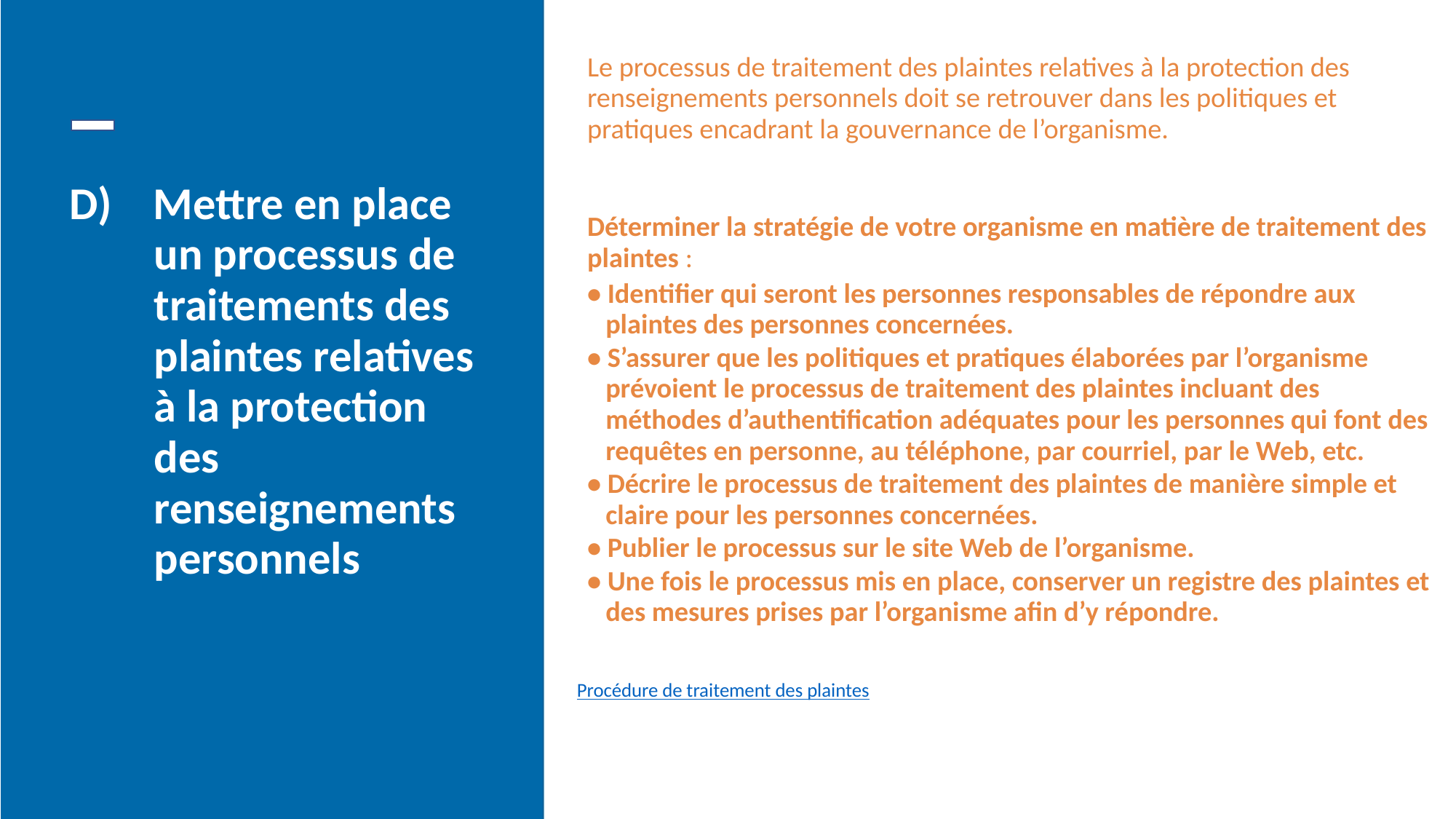

Le processus de traitement des plaintes relatives à la protection des renseignements personnels doit se retrouver dans les politiques et pratiques encadrant la gouvernance de l’organisme.

Déterminer la stratégie de votre organisme en matière de traitement des plaintes :
• Identifier qui seront les personnes responsables de répondre aux plaintes des personnes concernées.
• S’assurer que les politiques et pratiques élaborées par l’organisme prévoient le processus de traitement des plaintes incluant des méthodes d’authentification adéquates pour les personnes qui font des requêtes en personne, au téléphone, par courriel, par le Web, etc.
• Décrire le processus de traitement des plaintes de manière simple et claire pour les personnes concernées.
• Publier le processus sur le site Web de l’organisme.
• Une fois le processus mis en place, conserver un registre des plaintes et des mesures prises par l’organisme afin d’y répondre.

Procédure de traitement des plaintes

# D)    Mettre en place un processus de traitements des plaintes relatives à la protection des renseignements personnels